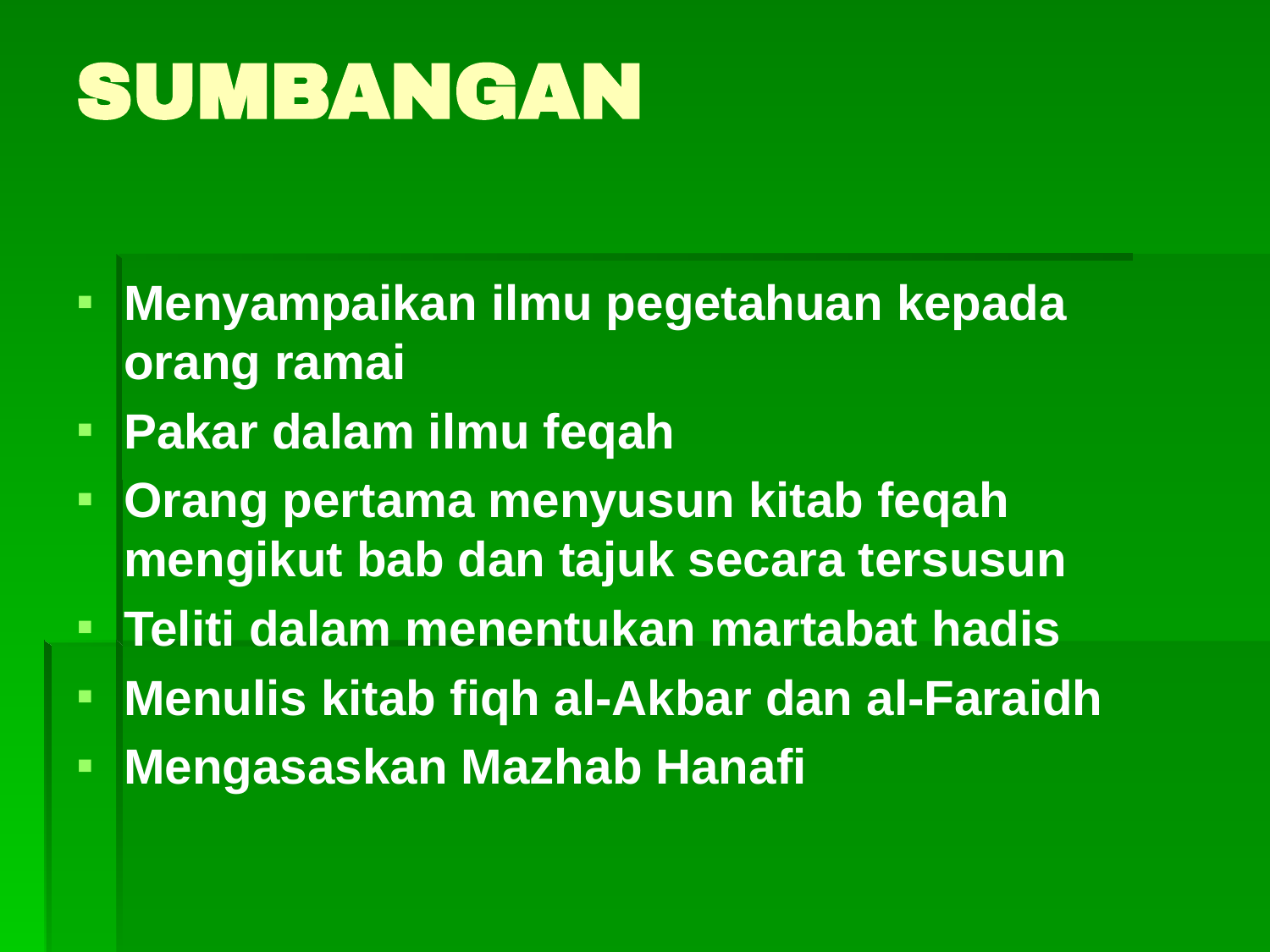

# SUMBANGAN
Menyampaikan ilmu pegetahuan kepada orang ramai
Pakar dalam ilmu feqah
Orang pertama menyusun kitab feqah mengikut bab dan tajuk secara tersusun
Teliti dalam menentukan martabat hadis
Menulis kitab fiqh al-Akbar dan al-Faraidh
Mengasaskan Mazhab Hanafi